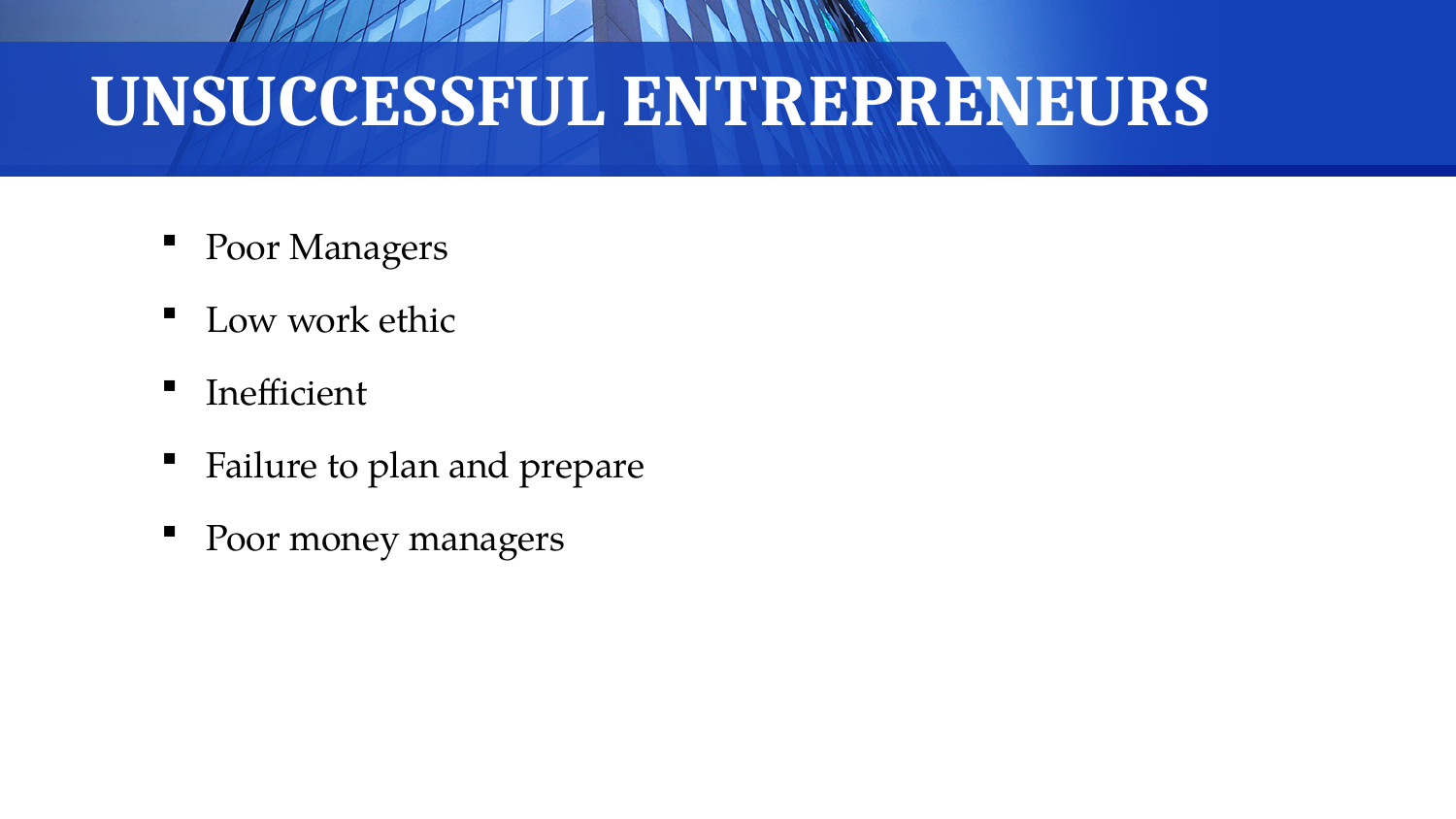

# UNSUCCESSFUL ENTREPRENEURS
Poor Managers
Low work ethic
Inefficient
Failure to plan and prepare
Poor money managers